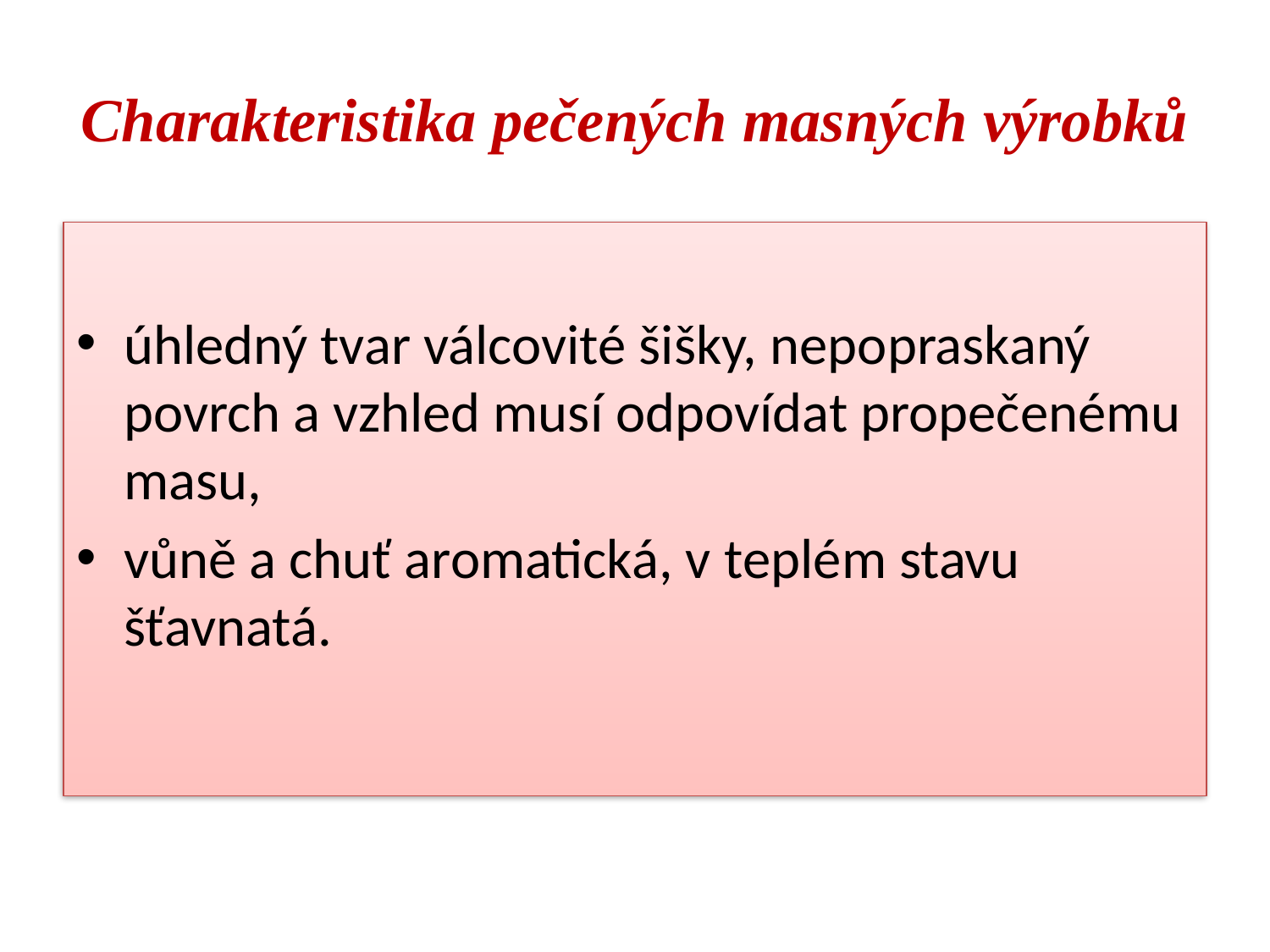

# Charakteristika pečených masných výrobků

úhledný tvar válcovité šišky, nepopraskaný povrch a vzhled musí odpovídat propečenému masu,
vůně a chuť aromatická, v teplém stavu šťavnatá.